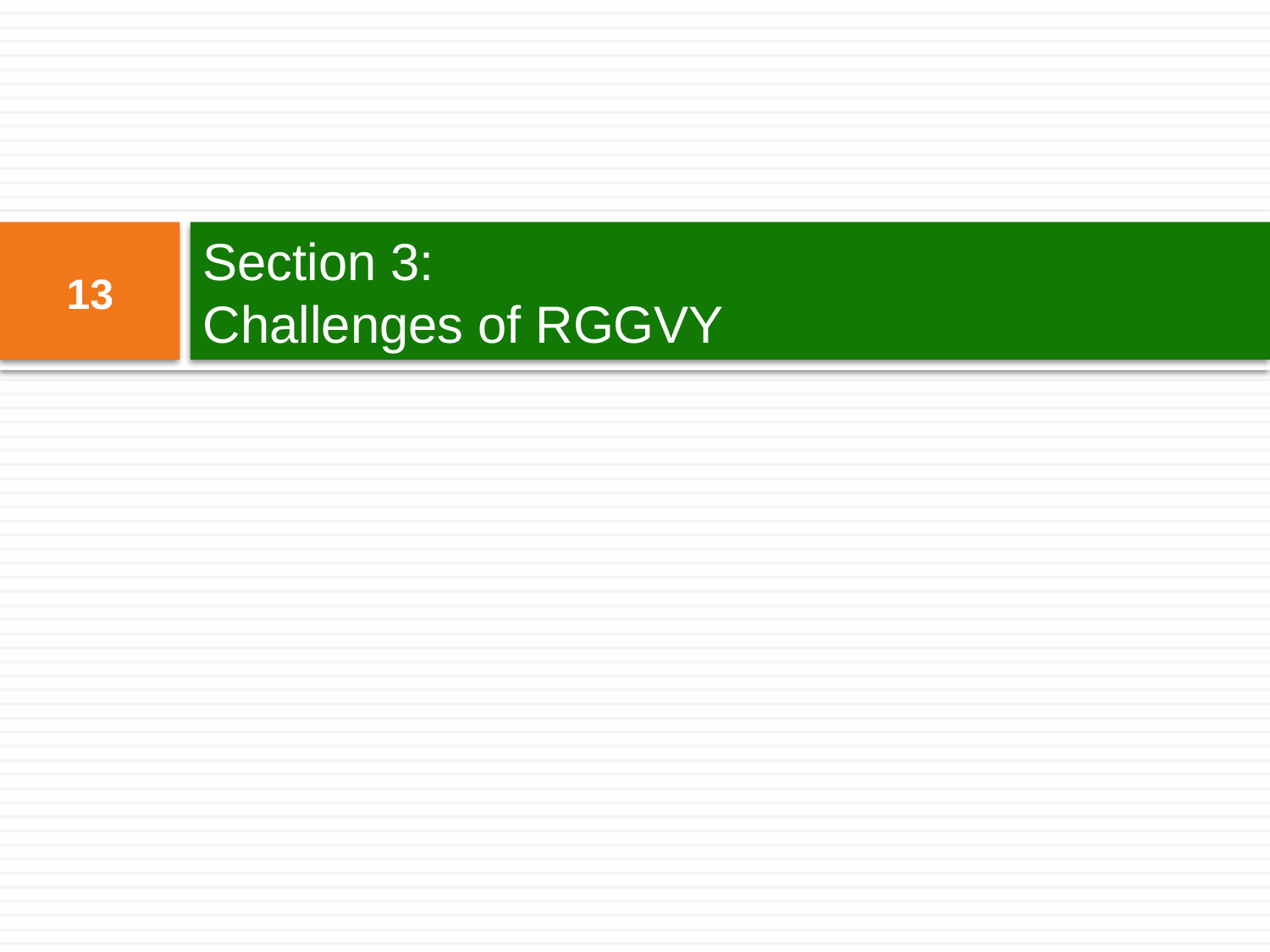

# Section 3: Challenges of RGGVY
13